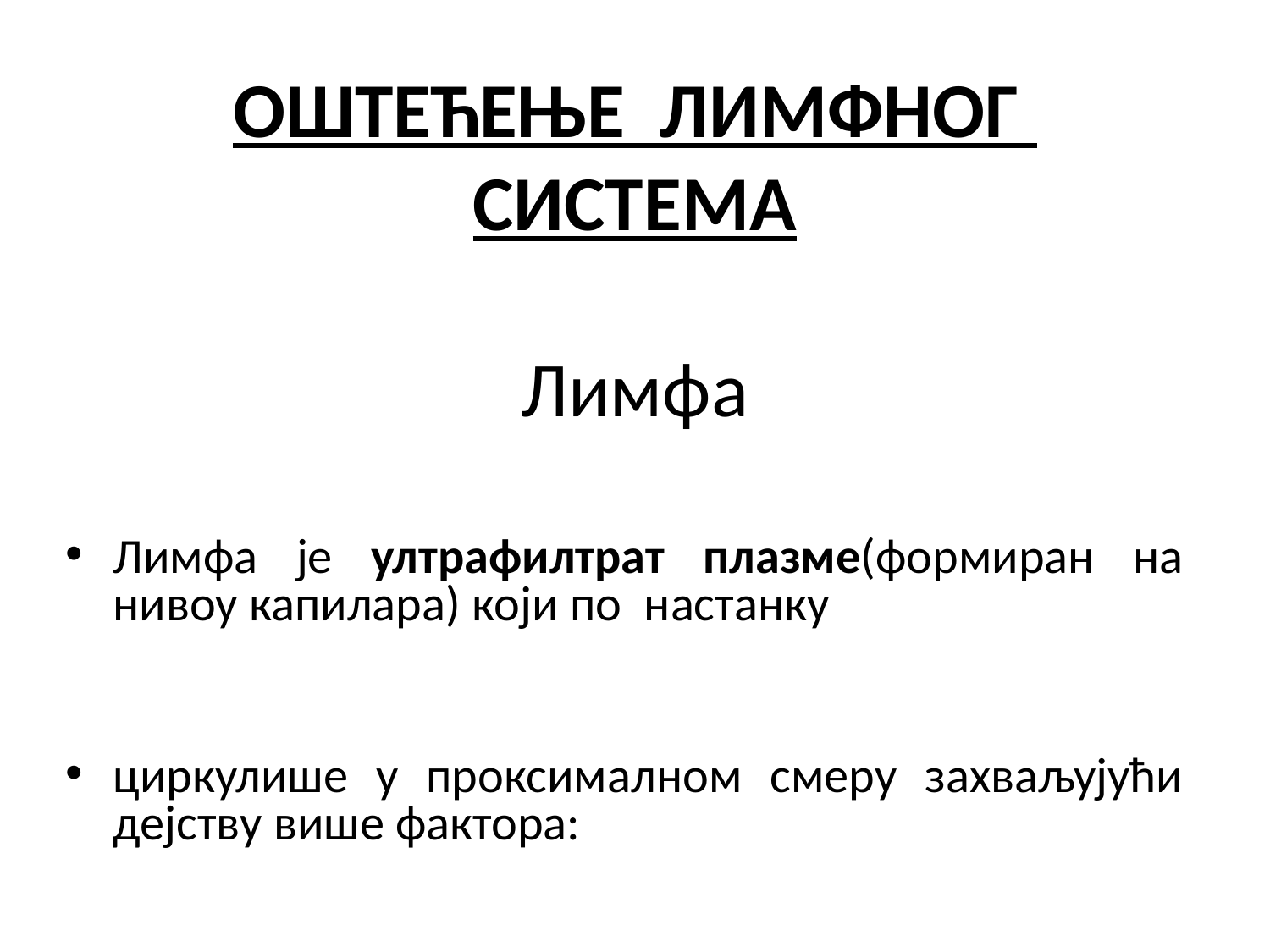

# ОШТЕЋЕЊЕ  ЛИМФНОГ  СИСТЕМА Лимфа
Лимфа је ултрафилтрат плазме(формиран на нивоу капилара) који по  настанку

циркулише у проксималном смеру захваљујући дејству више фактора: